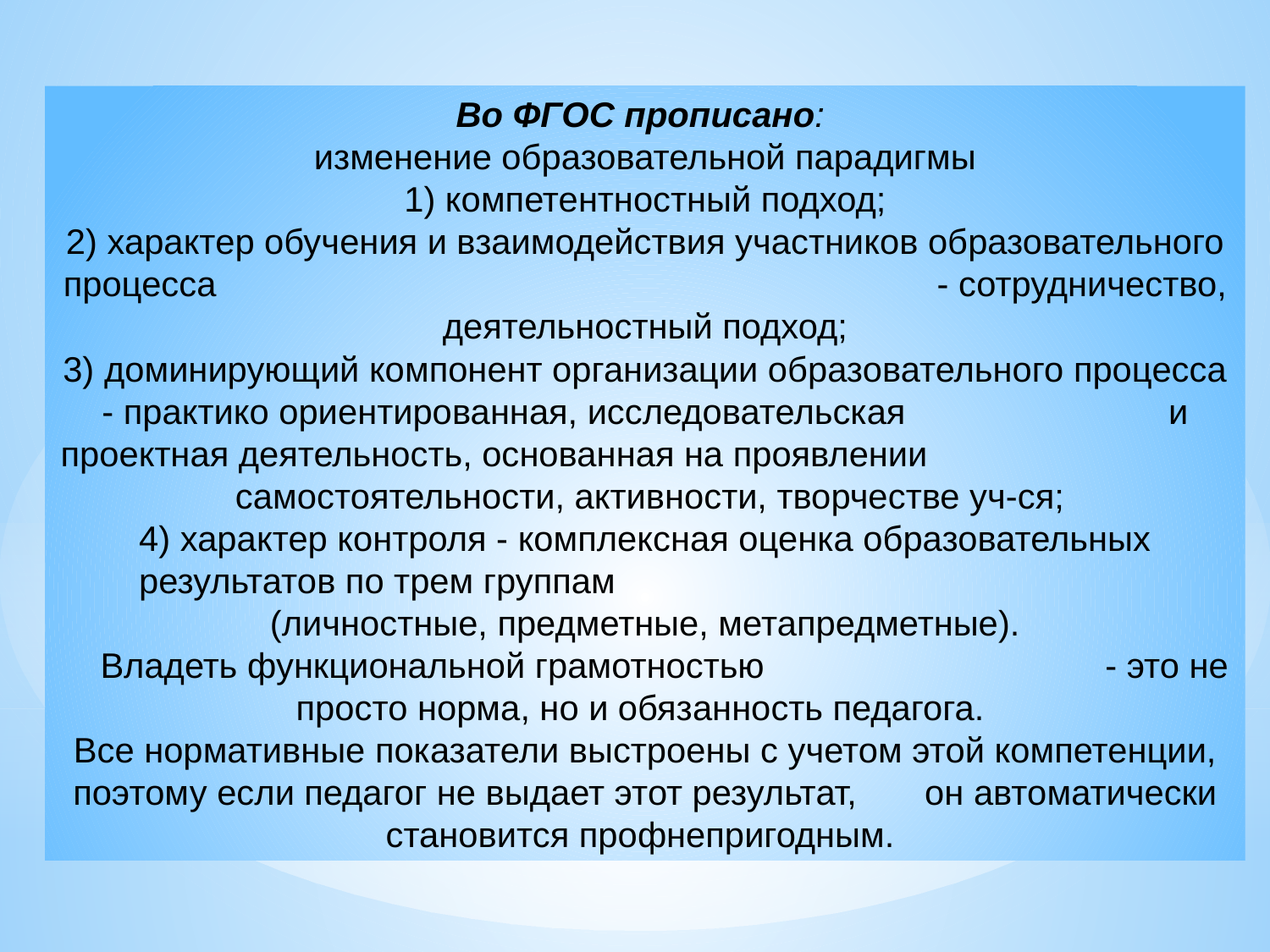

Во ФГОС прописано:
изменение образовательной парадигмы
1) компетентностный подход;
2) характер обучения и взаимодействия участников образовательного процесса                                                                          - сотрудничество, деятельностный подход;
3) доминирующий компонент организации образовательного процесса - практико ориентированная, исследовательская                           и проектная деятельность, основанная на проявлении                                 самостоятельности, активности, творчестве уч-ся;
4) характер контроля - комплексная оценка образовательных результатов по трем группам                                                        (личностные, предметные, метапредметные).
    Владеть функциональной грамотностью                                   - это не просто норма, но и обязанность педагога.
Все нормативные показатели выстроены с учетом этой компетенции, поэтому если педагог не выдает этот результат,       он автоматически становится профнепригодным.